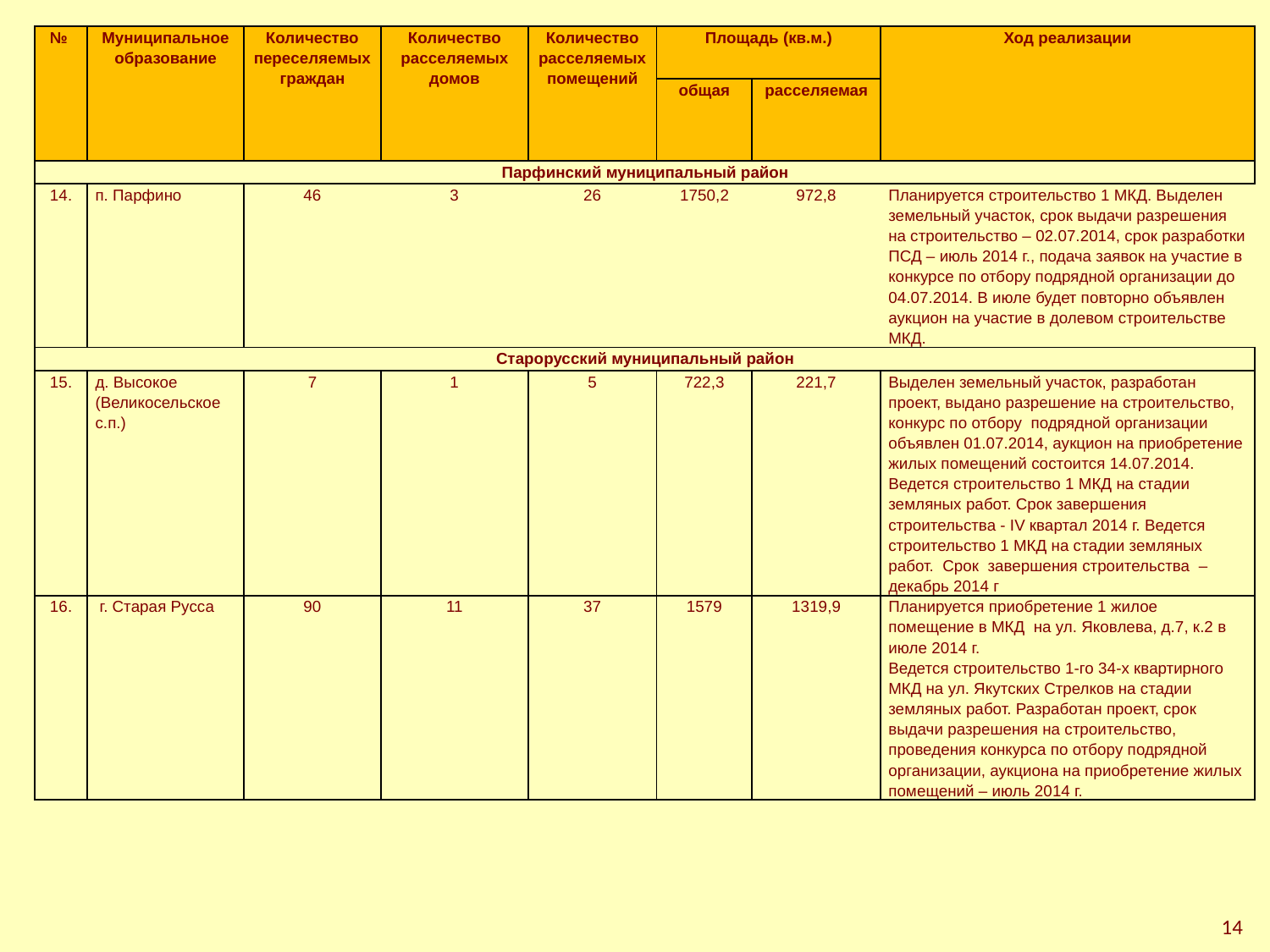

| № | Муниципальное образование | Количество переселяемых граждан | Количество расселяемых домов | Количество расселяемых помещений | Площадь (кв.м.) |  | Ход реализации |
| --- | --- | --- | --- | --- | --- | --- | --- |
|  |  |  |  |  | общая | расселяемая |  |
| Парфинский муниципальный район |  |  |  |  |  |  |  |
| 14. | п. Парфино | 46 | 3 | 26 | 1750,2 | 972,8 | Планируется строительство 1 МКД. Выделен земельный участок, срок выдачи разрешения на строительство – 02.07.2014, срок разработки ПСД – июль 2014 г., подача заявок на участие в конкурсе по отбору подрядной организации до 04.07.2014. В июле будет повторно объявлен аукцион на участие в долевом строительстве МКД. |
| Старорусский муниципальный район |  |  |  |  |  |  |  |
| 15. | д. Высокое (Великосельское с.п.) | 7 | 1 | 5 | 722,3 | 221,7 | Выделен земельный участок, разработан проект, выдано разрешение на строительство, конкурс по отбору подрядной организации объявлен 01.07.2014, аукцион на приобретение жилых помещений состоится 14.07.2014. Ведется строительство 1 МКД на стадии земляных работ. Срок завершения строительства - IV квартал 2014 г. Ведется строительство 1 МКД на стадии земляных работ. Срок завершения строительства – декабрь 2014 г |
| 16. | г. Старая Русса | 90 | 11 | 37 | 1579 | 1319,9 | Планируется приобретение 1 жилое помещение в МКД на ул. Яковлева, д.7, к.2 в июле 2014 г. Ведется строительство 1-го 34-х квартирного МКД на ул. Якутских Стрелков на стадии земляных работ. Разработан проект, срок выдачи разрешения на строительство, проведения конкурса по отбору подрядной организации, аукциона на приобретение жилых помещений – июль 2014 г. |
14